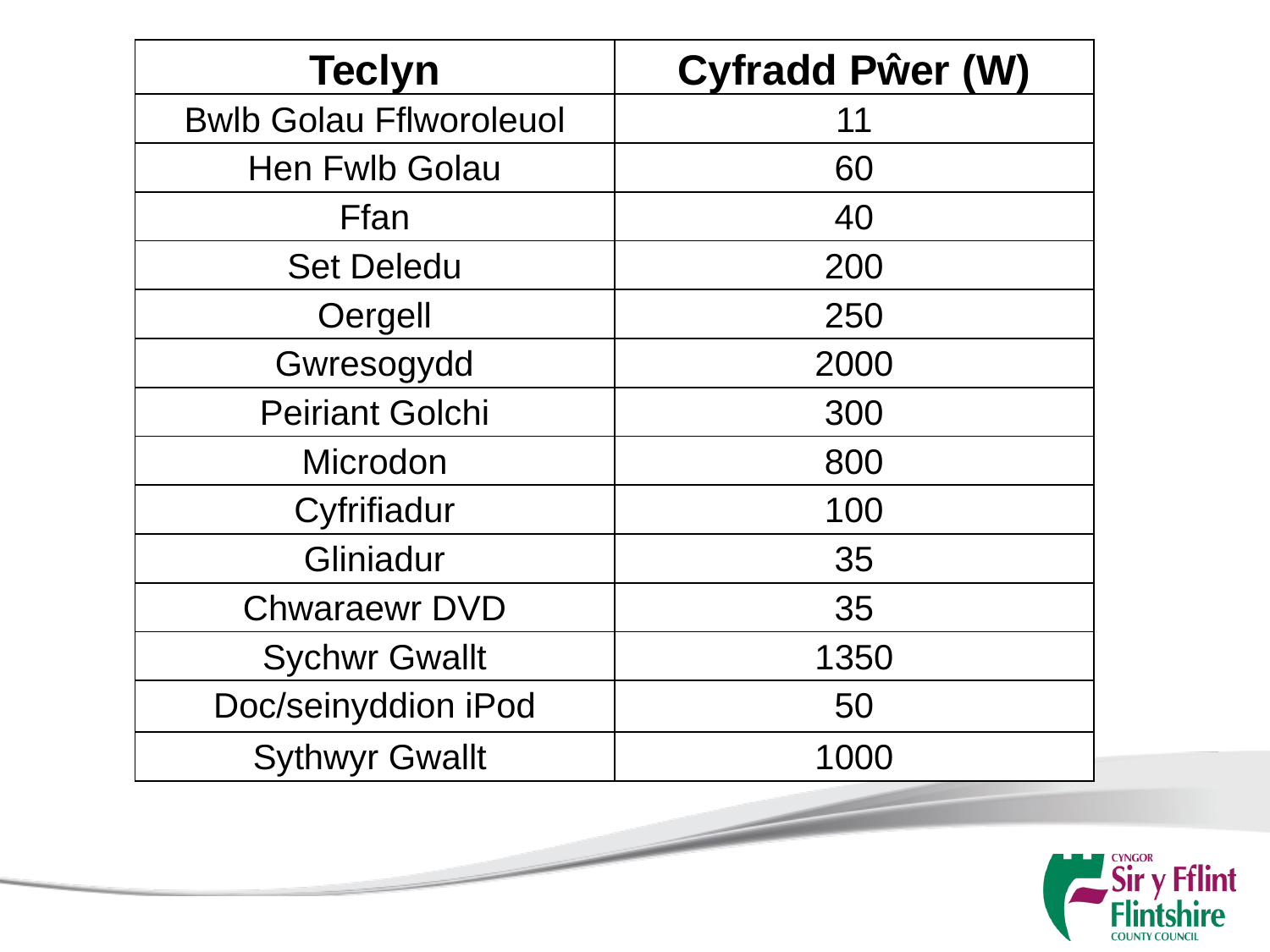

| Teclyn | Cyfradd Pŵer (W) |
| --- | --- |
| Bwlb Golau Fflworoleuol | 11 |
| Hen Fwlb Golau | 60 |
| Ffan | 40 |
| Set Deledu | 200 |
| Oergell | 250 |
| Gwresogydd | 2000 |
| Peiriant Golchi | 300 |
| Microdon | 800 |
| Cyfrifiadur | 100 |
| Gliniadur | 35 |
| Chwaraewr DVD | 35 |
| Sychwr Gwallt | 1350 |
| Doc/seinyddion iPod | 50 |
| Sythwyr Gwallt | 1000 |